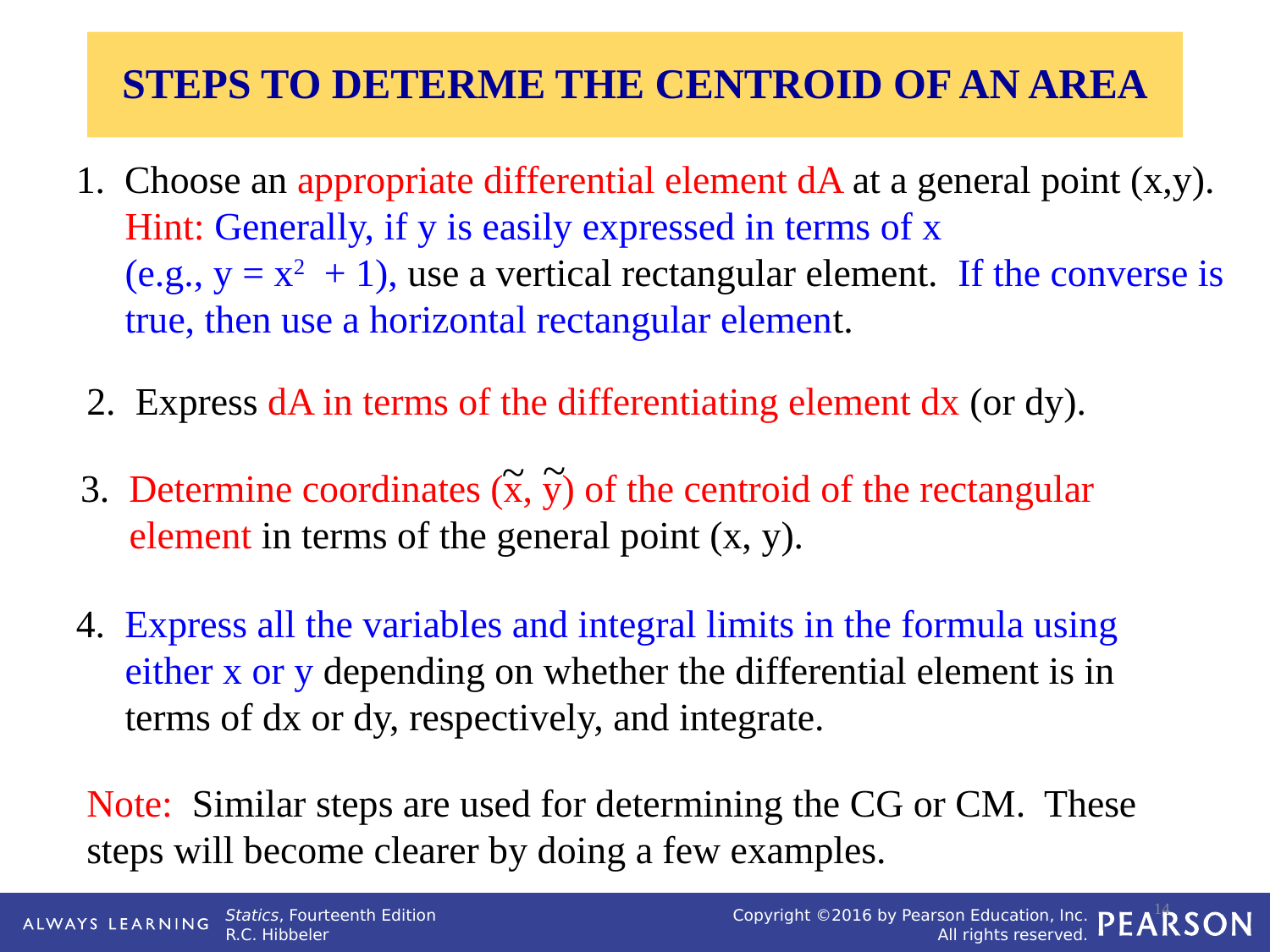

STEPS TO DETERME THE CENTROID OF AN AREA
1.  Choose an appropriate differential element dA at a general point (x,y).  Hint: Generally, if y is easily expressed in terms of x
(e.g., y = x2  + 1), use a vertical rectangular element.  If the converse is true, then use a horizontal rectangular element.
2.  Express dA in terms of the differentiating element dx (or dy).
~
 ~
3.  Determine coordinates (x, y) of the centroid of the rectangular element in terms of the general point (x, y).
4.  Express all the variables and integral limits in the formula using either x or y depending on whether the differential element is in terms of dx or dy, respectively, and integrate.
Note:  Similar steps are used for determining the CG or CM.  These steps will become clearer by doing a few examples.
14